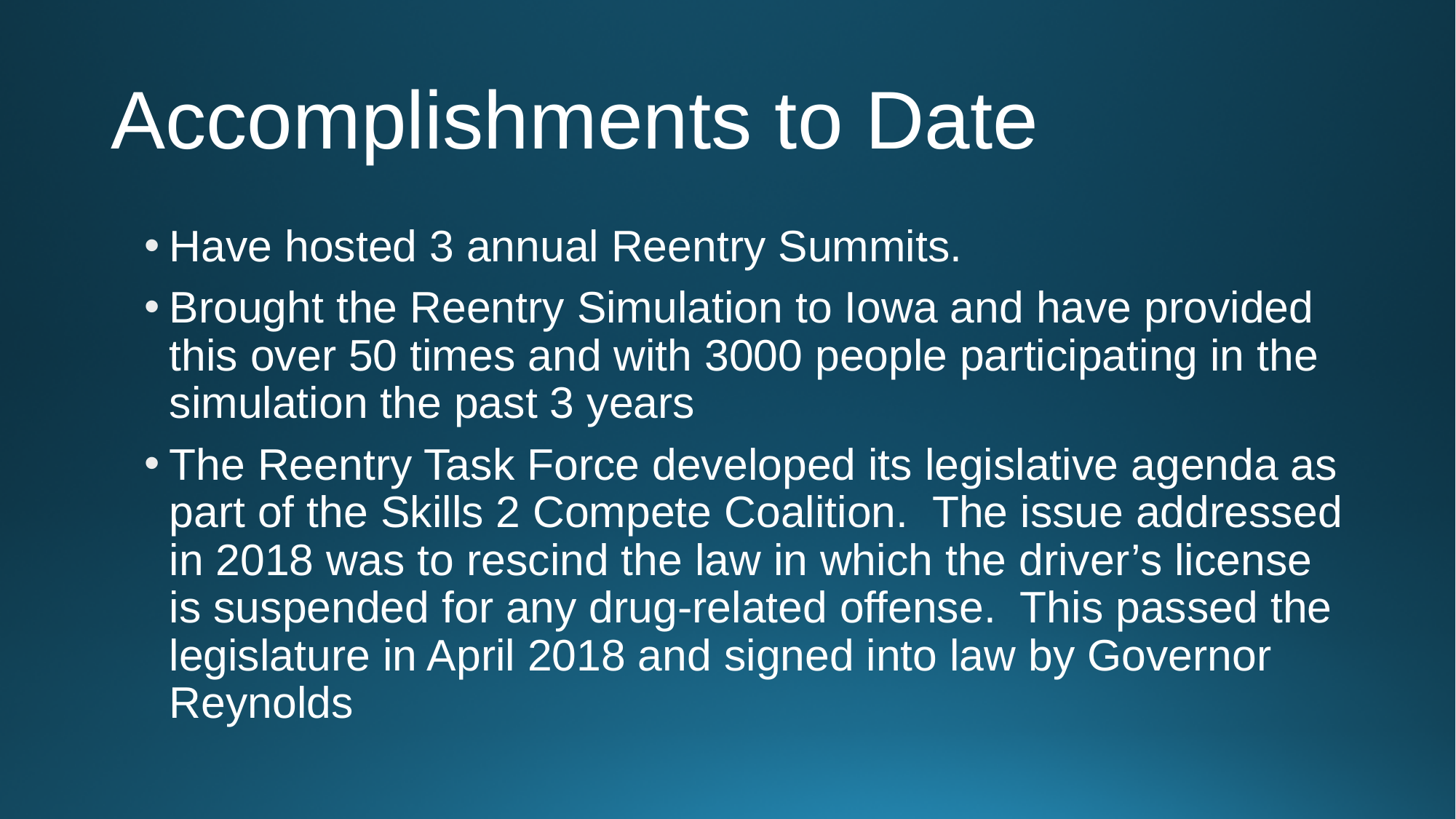

# Accomplishments to Date
Have hosted 3 annual Reentry Summits.
Brought the Reentry Simulation to Iowa and have provided this over 50 times and with 3000 people participating in the simulation the past 3 years
The Reentry Task Force developed its legislative agenda as part of the Skills 2 Compete Coalition.  The issue addressed in 2018 was to rescind the law in which the driver’s license is suspended for any drug-related offense.  This passed the legislature in April 2018 and signed into law by Governor Reynolds